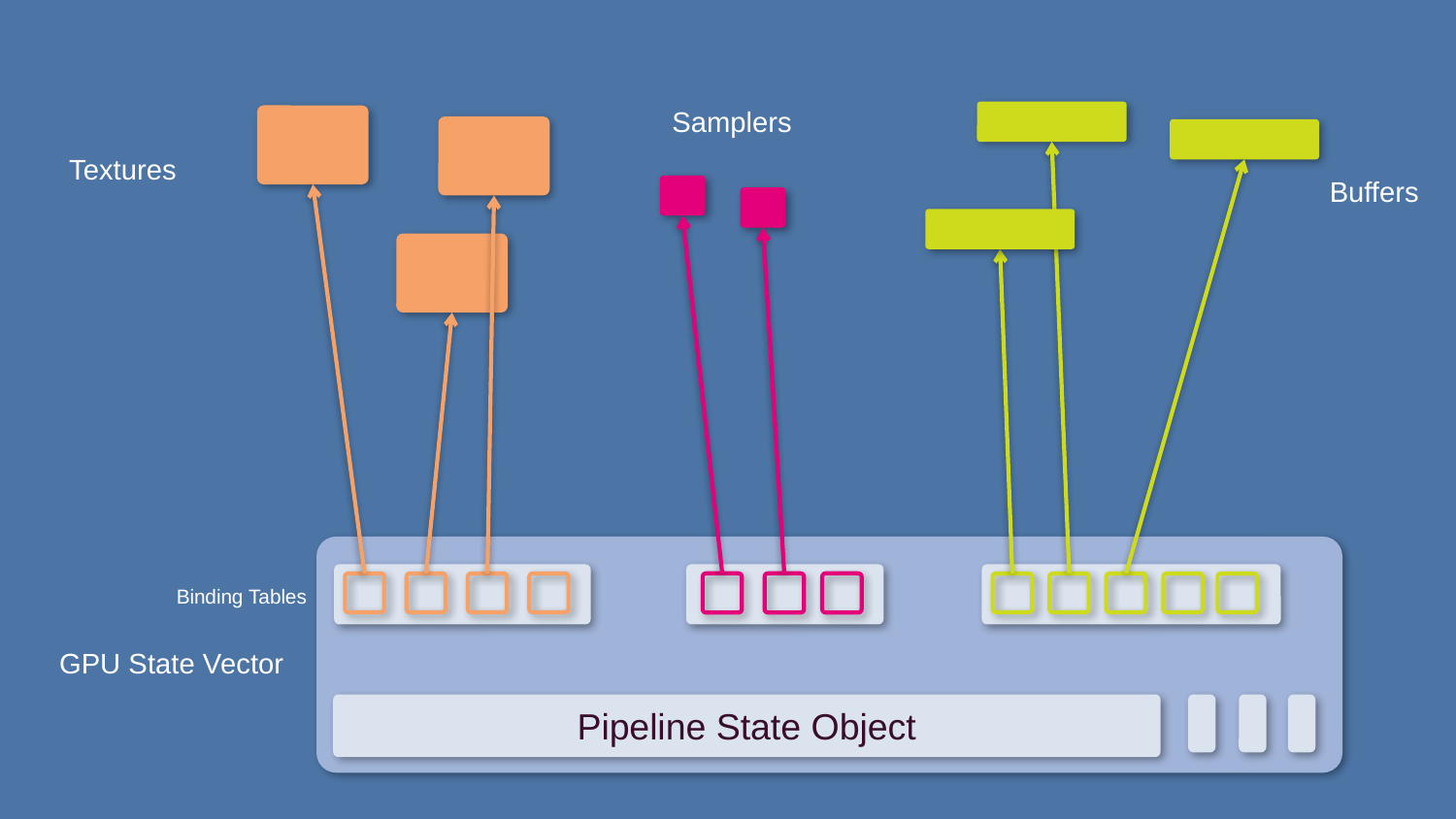

Samplers

Textures
Buffers

Binding Tables
GPU State Vector
Pipeline State Object